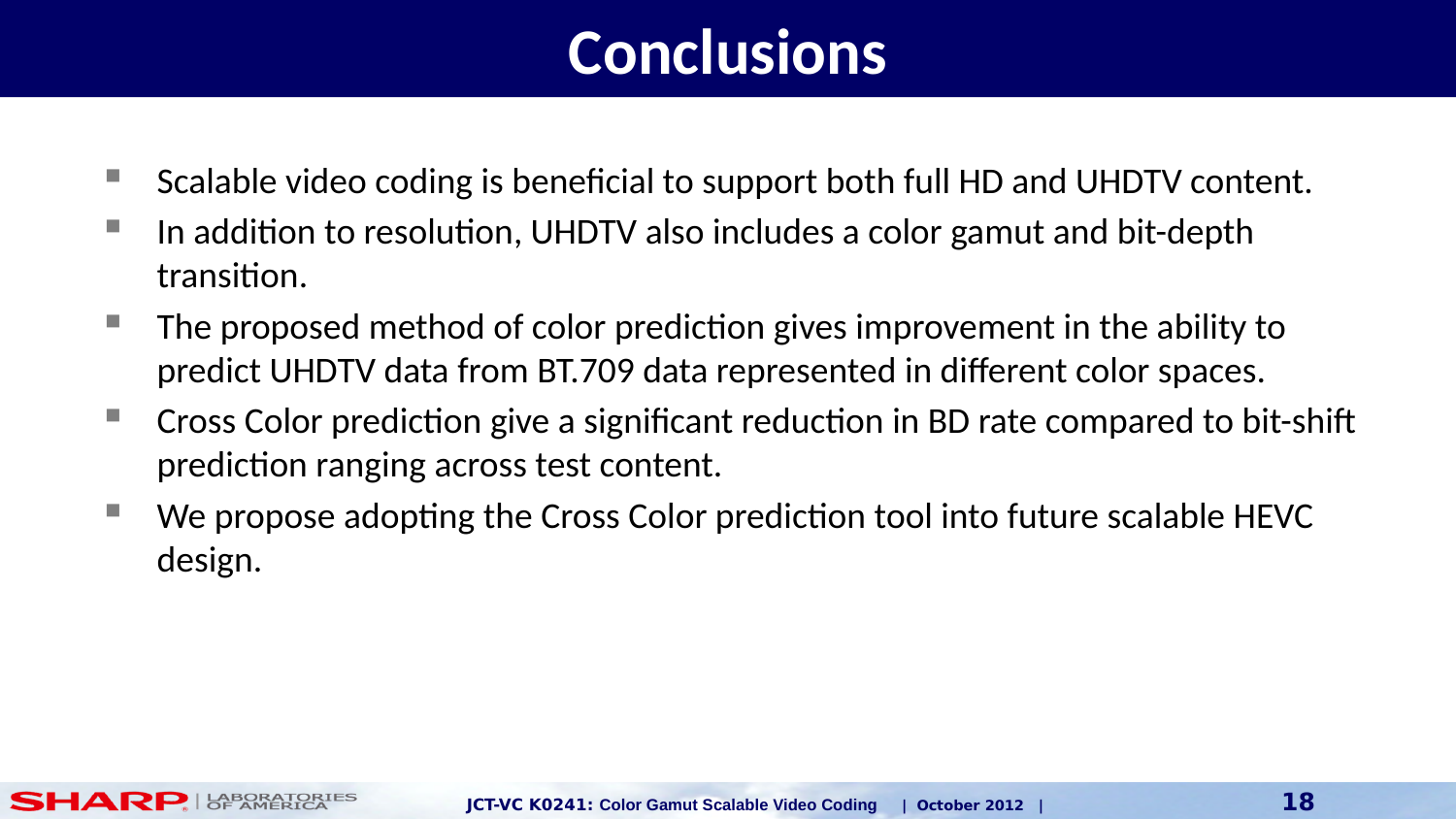

# Conclusions
Scalable video coding is beneficial to support both full HD and UHDTV content.
In addition to resolution, UHDTV also includes a color gamut and bit-depth transition.
The proposed method of color prediction gives improvement in the ability to predict UHDTV data from BT.709 data represented in different color spaces.
Cross Color prediction give a significant reduction in BD rate compared to bit-shift prediction ranging across test content.
We propose adopting the Cross Color prediction tool into future scalable HEVC design.